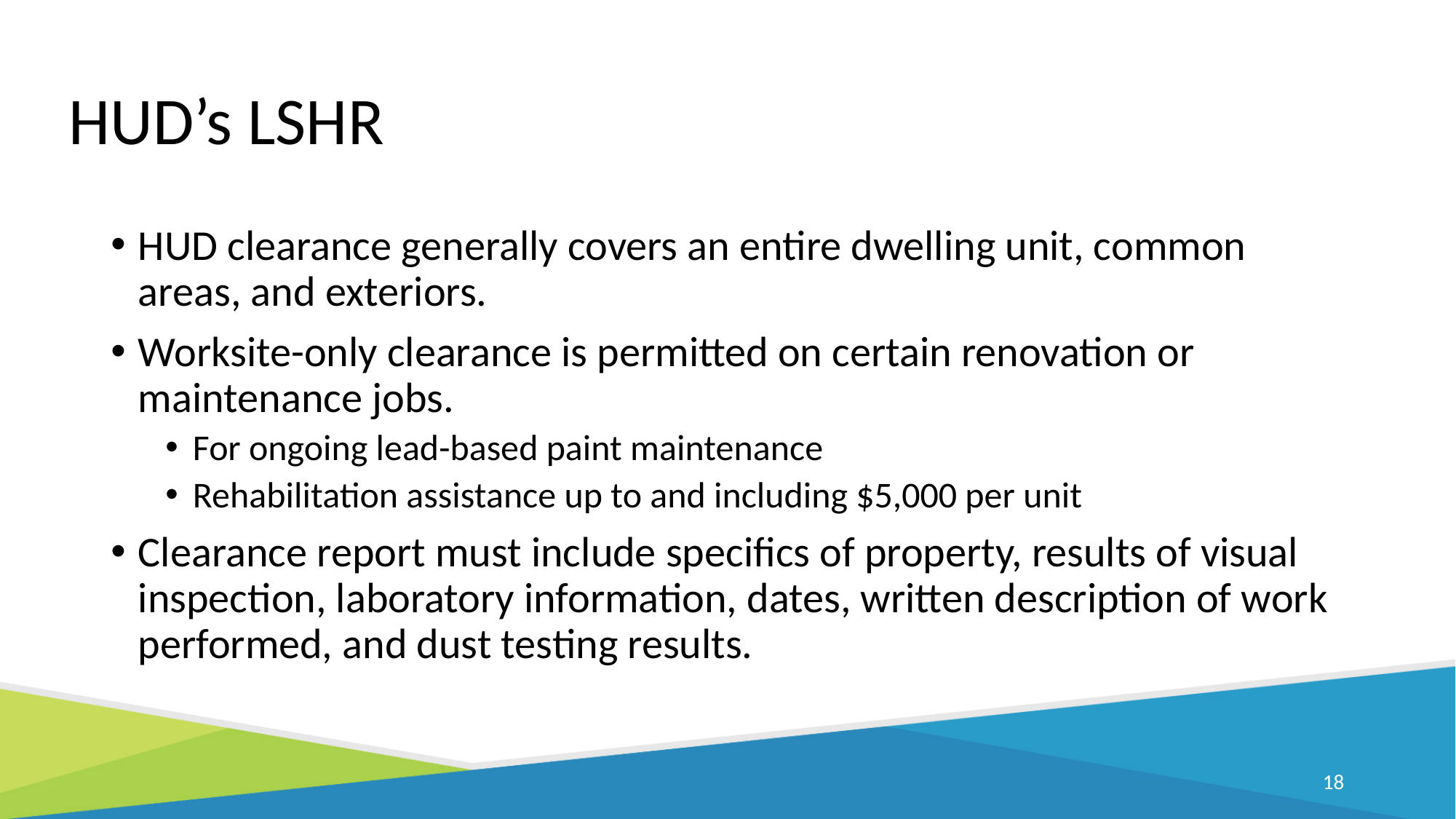

# HUD’s LSHR
HUD clearance generally covers an entire dwelling unit, common areas, and exteriors.
Worksite-only clearance is permitted on certain renovation or maintenance jobs.
For ongoing lead-based paint maintenance
Rehabilitation assistance up to and including $5,000 per unit
Clearance report must include specifics of property, results of visual inspection, laboratory information, dates, written description of work performed, and dust testing results.

18